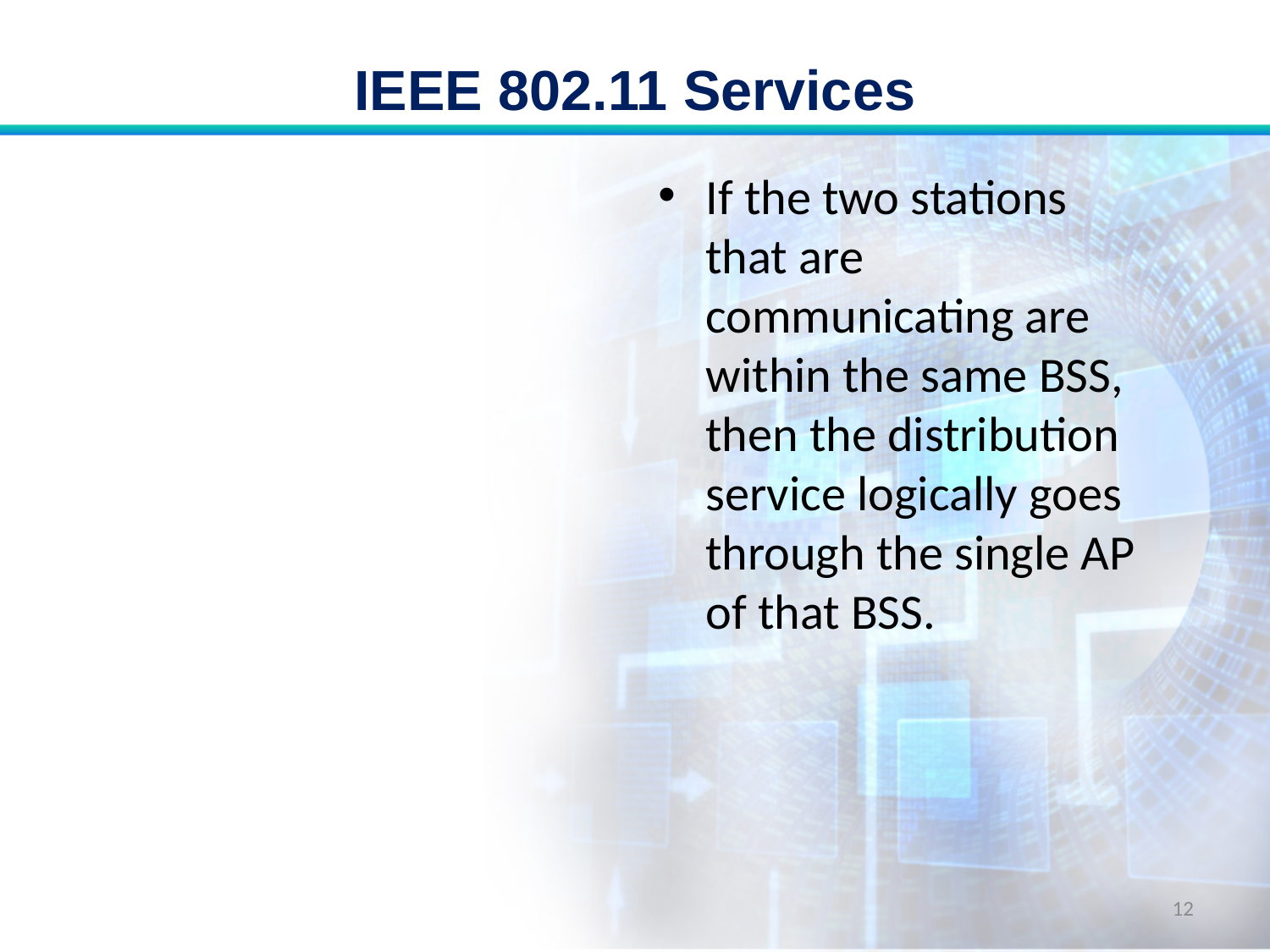

# IEEE 802.11 Services
If the two stations that are communicating are within the same BSS, then the distribution service logically goes through the single AP of that BSS.
12